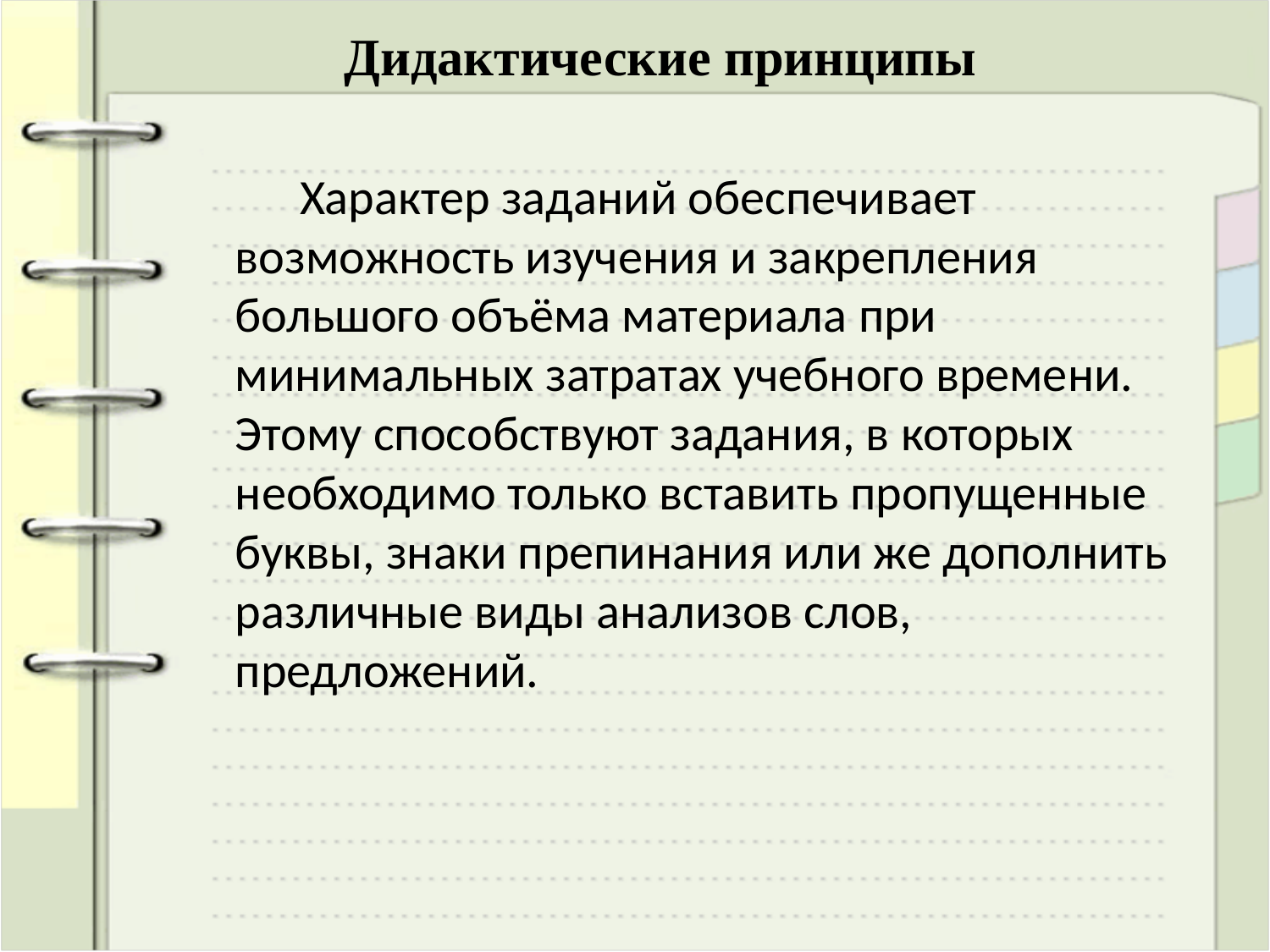

# Дидактические принципы
          Характер заданий обеспечивает возможность изучения и закрепления большого объёма материала при минимальных затратах учебного времени. Этому способствуют задания, в которых необходимо только вставить пропущенные буквы, знаки препинания или же дополнить различные виды анализов слов,  предложений.